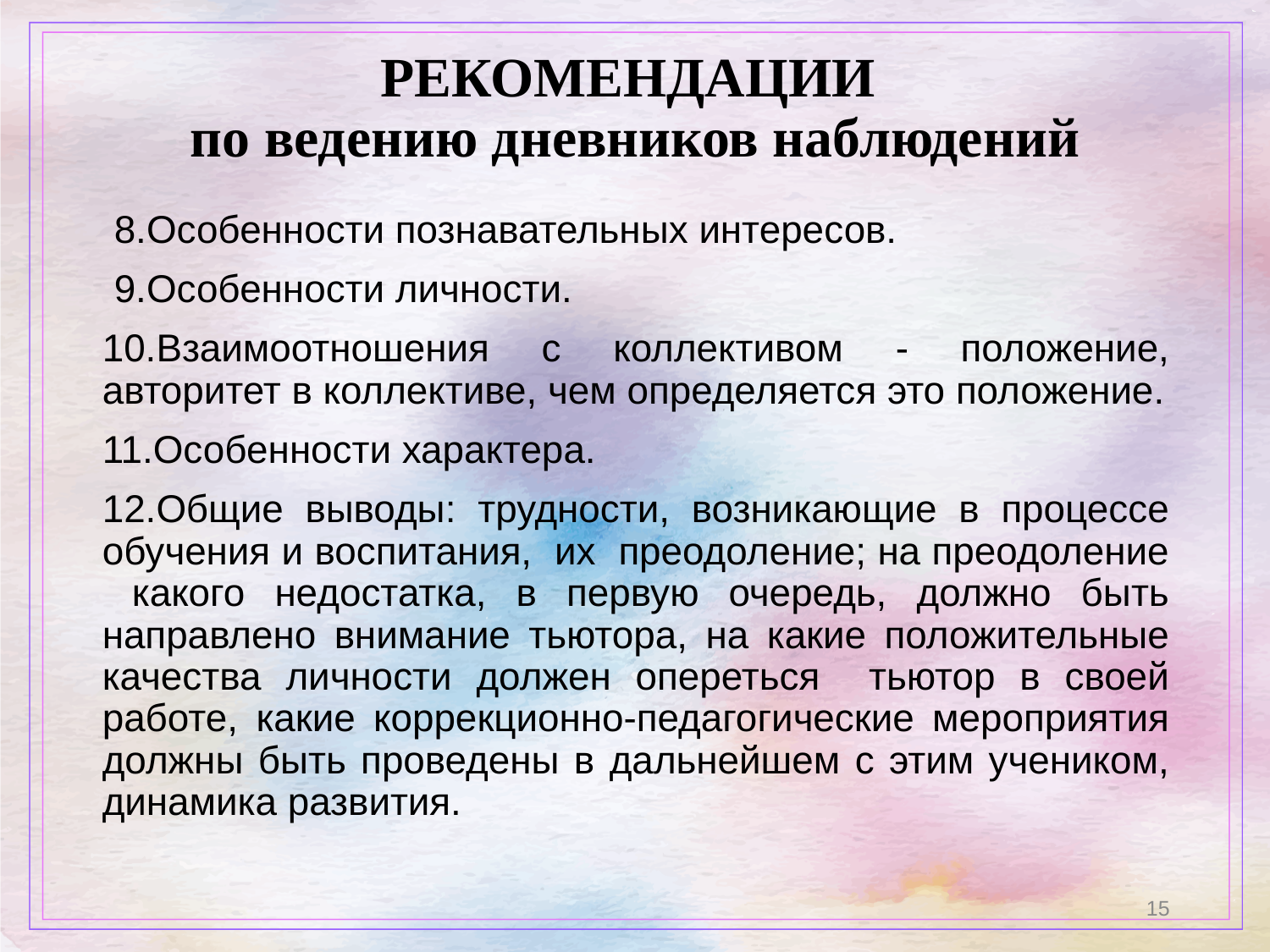

# РЕКОМЕНДАЦИИ по ведению дневников наблюдений
8.Особенности познавательных интересов.
9.Особенности личности.
10.Взаимоотношения с коллективом - положение, авторитет в коллективе, чем определяется это положение.
11.Особенности характера.
12.Общие выводы: трудности, возникающие в процессе обучения и воспитания,  их  преодоление; на преодоление  какого недостатка, в первую очередь, должно быть направлено внимание тьютора, на какие положительные качества личности должен опереться  тьютор в своей работе, какие коррекционно-педагогические мероприятия должны быть проведены в дальнейшем с этим учеником, динамика развития.

15